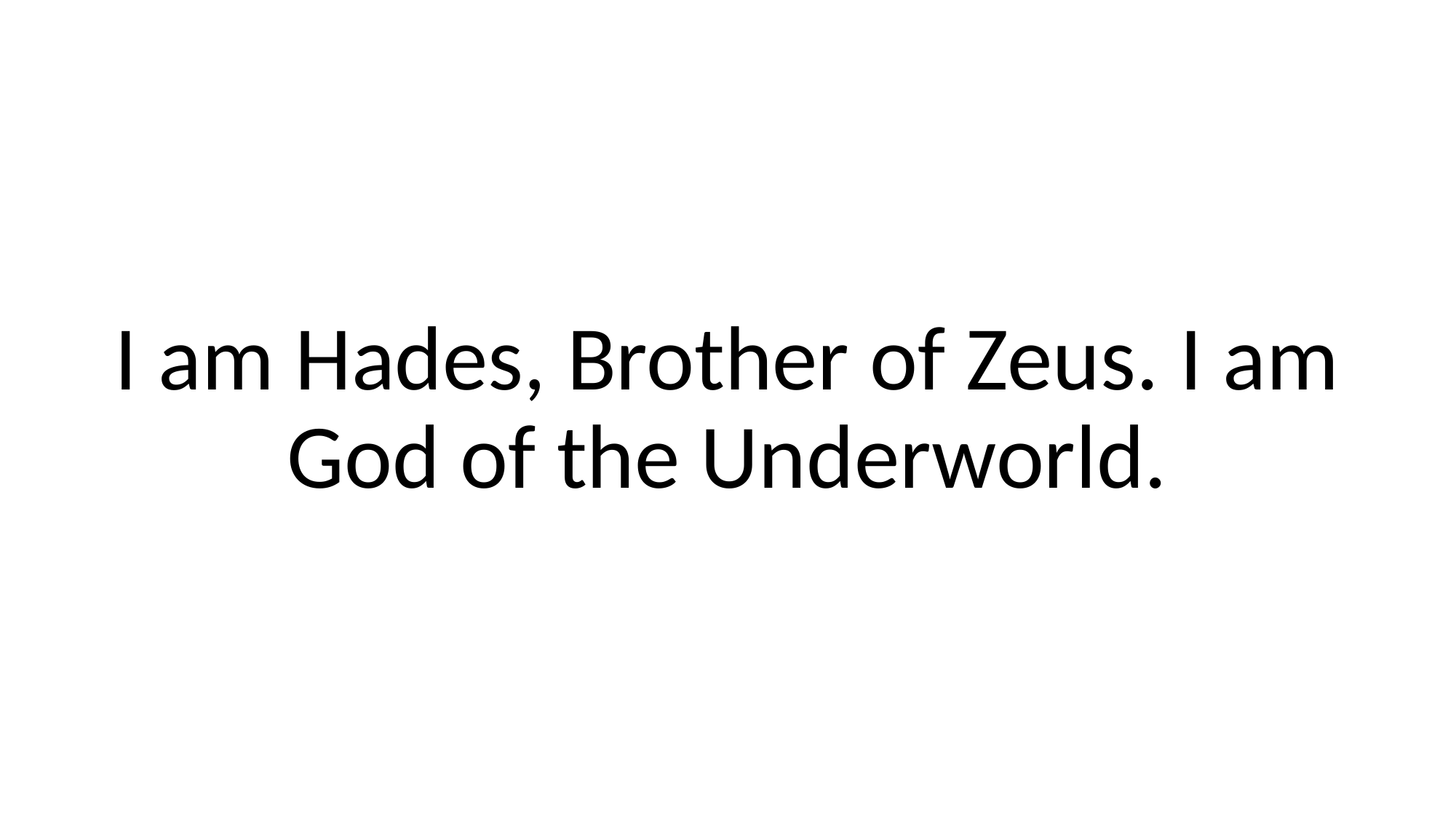

# I am Hades, Brother of Zeus. I am God of the Underworld.